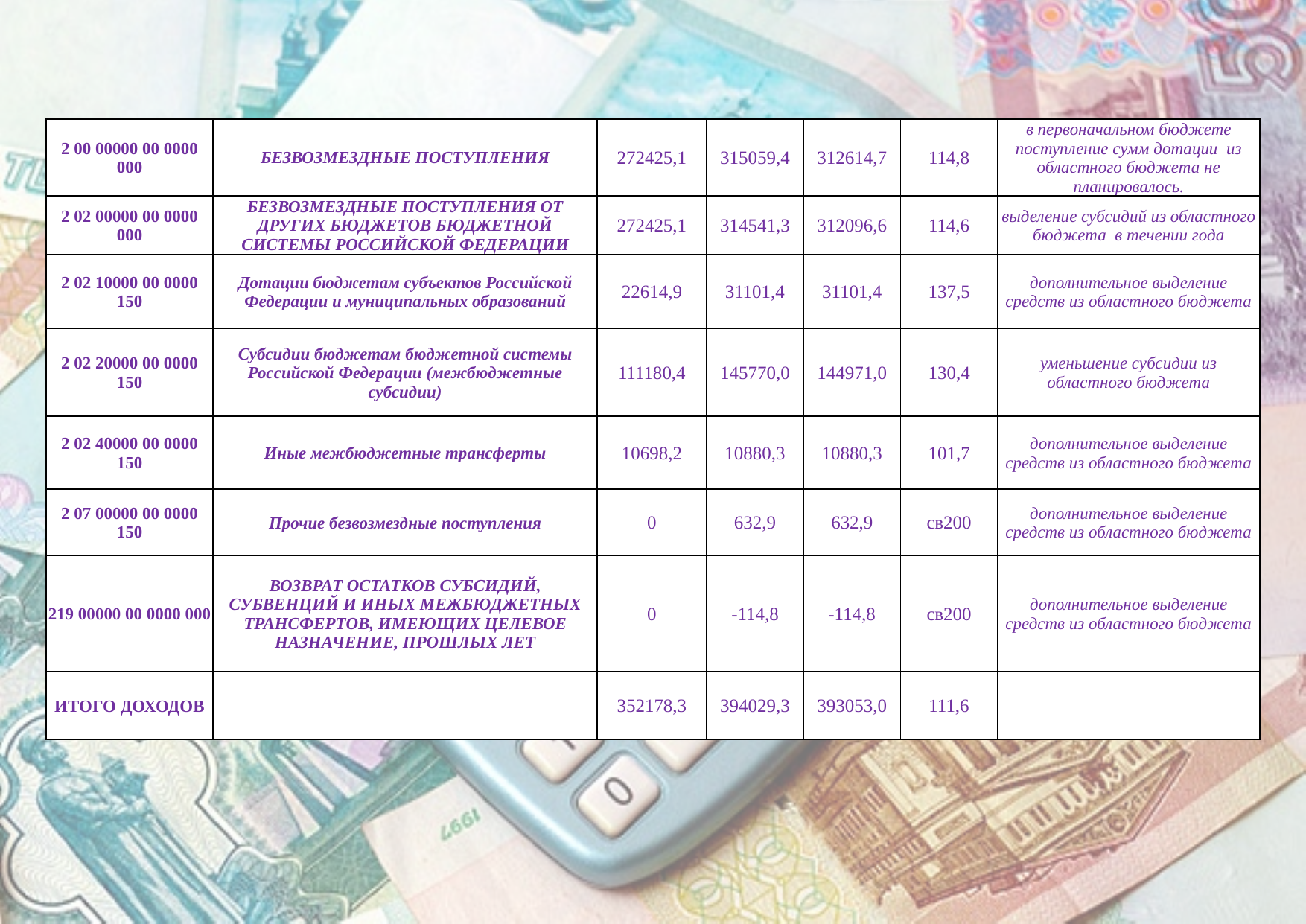

| 2 00 00000 00 0000 000 | БЕЗВОЗМЕЗДНЫЕ ПОСТУПЛЕНИЯ | 272425,1 | 315059,4 | 312614,7 | 114,8 | в первоначальном бюджете поступление сумм дотации из областного бюджета не планировалось. |
| --- | --- | --- | --- | --- | --- | --- |
| 2 02 00000 00 0000 000 | БЕЗВОЗМЕЗДНЫЕ ПОСТУПЛЕНИЯ ОТ ДРУГИХ БЮДЖЕТОВ БЮДЖЕТНОЙ СИСТЕМЫ РОССИЙСКОЙ ФЕДЕРАЦИИ | 272425,1 | 314541,3 | 312096,6 | 114,6 | выделение субсидий из областного бюджета в течении года |
| 2 02 10000 00 0000 150 | Дотации бюджетам субъектов Российской Федерации и муниципальных образований | 22614,9 | 31101,4 | 31101,4 | 137,5 | дополнительное выделение средств из областного бюджета |
| 2 02 20000 00 0000 150 | Субсидии бюджетам бюджетной системы Российской Федерации (межбюджетные субсидии) | 111180,4 | 145770,0 | 144971,0 | 130,4 | уменьшение субсидии из областного бюджета |
| 2 02 40000 00 0000 150 | Иные межбюджетные трансферты | 10698,2 | 10880,3 | 10880,3 | 101,7 | дополнительное выделение средств из областного бюджета |
| 2 07 00000 00 0000 150 | Прочие безвозмездные поступления | 0 | 632,9 | 632,9 | св200 | дополнительное выделение средств из областного бюджета |
| 219 00000 00 0000 000 | ВОЗВРАТ ОСТАТКОВ СУБСИДИЙ, СУБВЕНЦИЙ И ИНЫХ МЕЖБЮДЖЕТНЫХ ТРАНСФЕРТОВ, ИМЕЮЩИХ ЦЕЛЕВОЕ НАЗНАЧЕНИЕ, ПРОШЛЫХ ЛЕТ | 0 | -114,8 | -114,8 | св200 | дополнительное выделение средств из областного бюджета |
| ИТОГО ДОХОДОВ |  | 352178,3 | 394029,3 | 393053,0 | 111,6 |  |